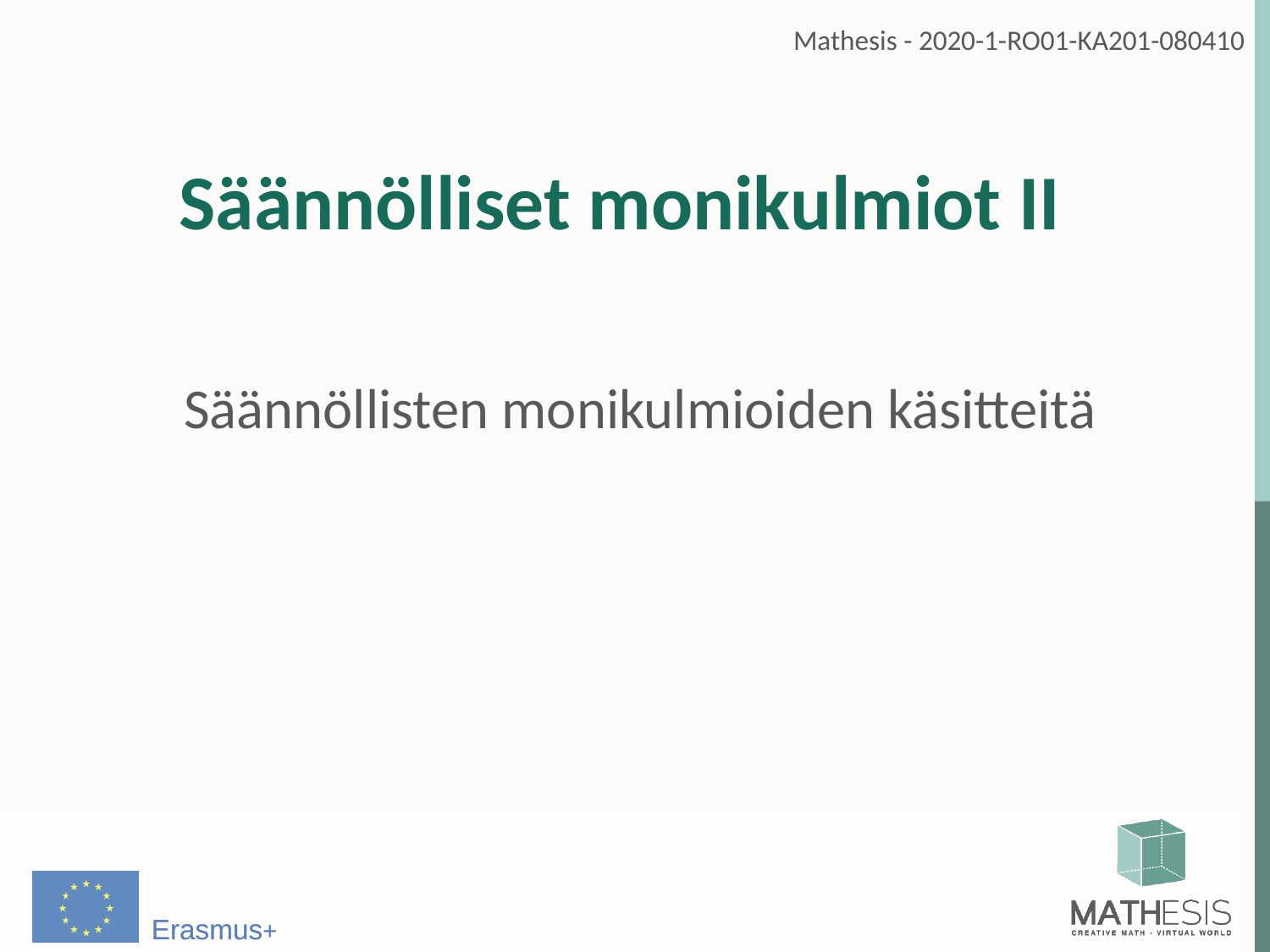

# Säännölliset monikulmiot II
Säännöllisten monikulmioiden käsitteitä